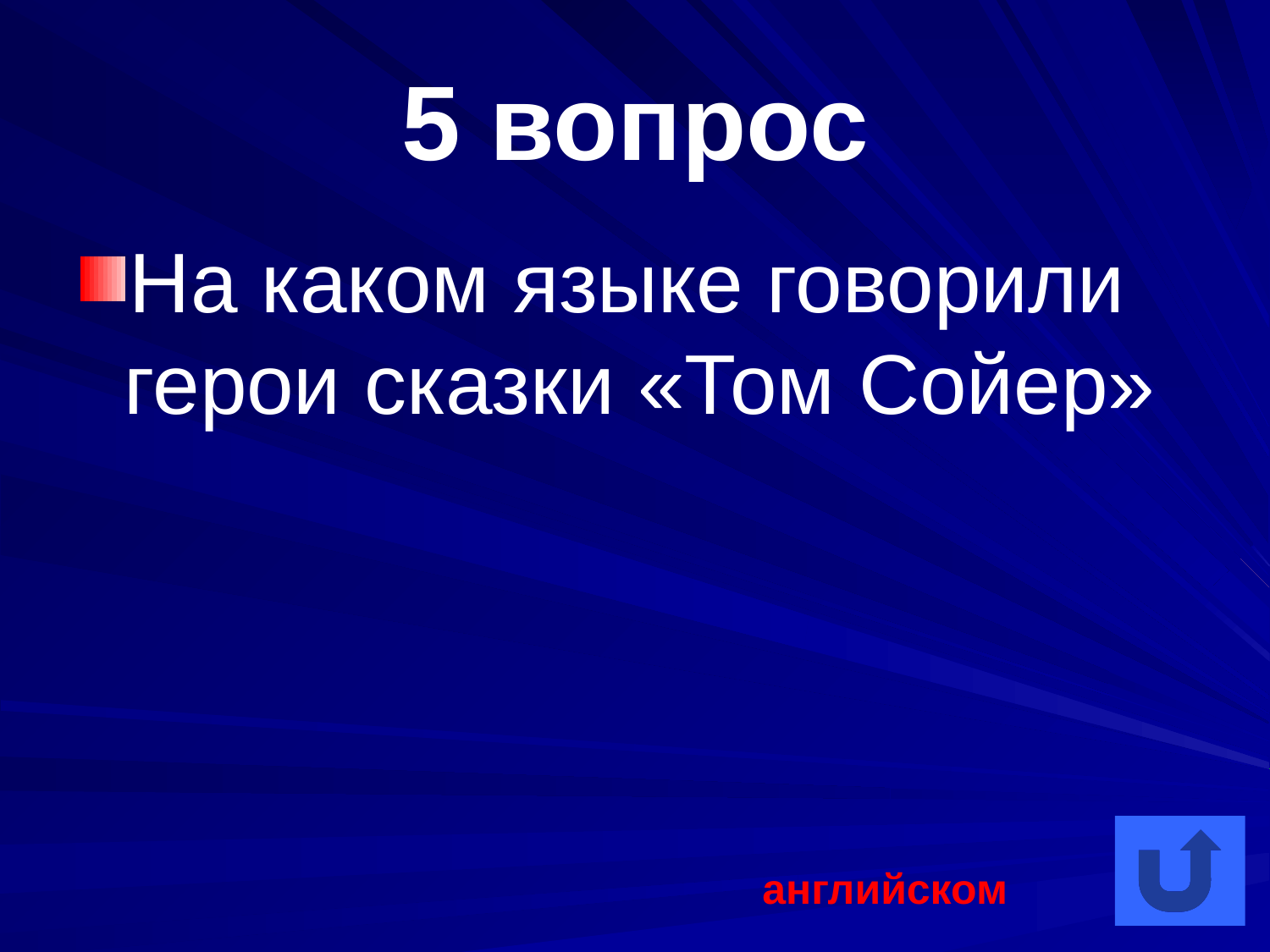

# 5 вопрос
На каком языке говорили герои сказки «Том Сойер»

английском